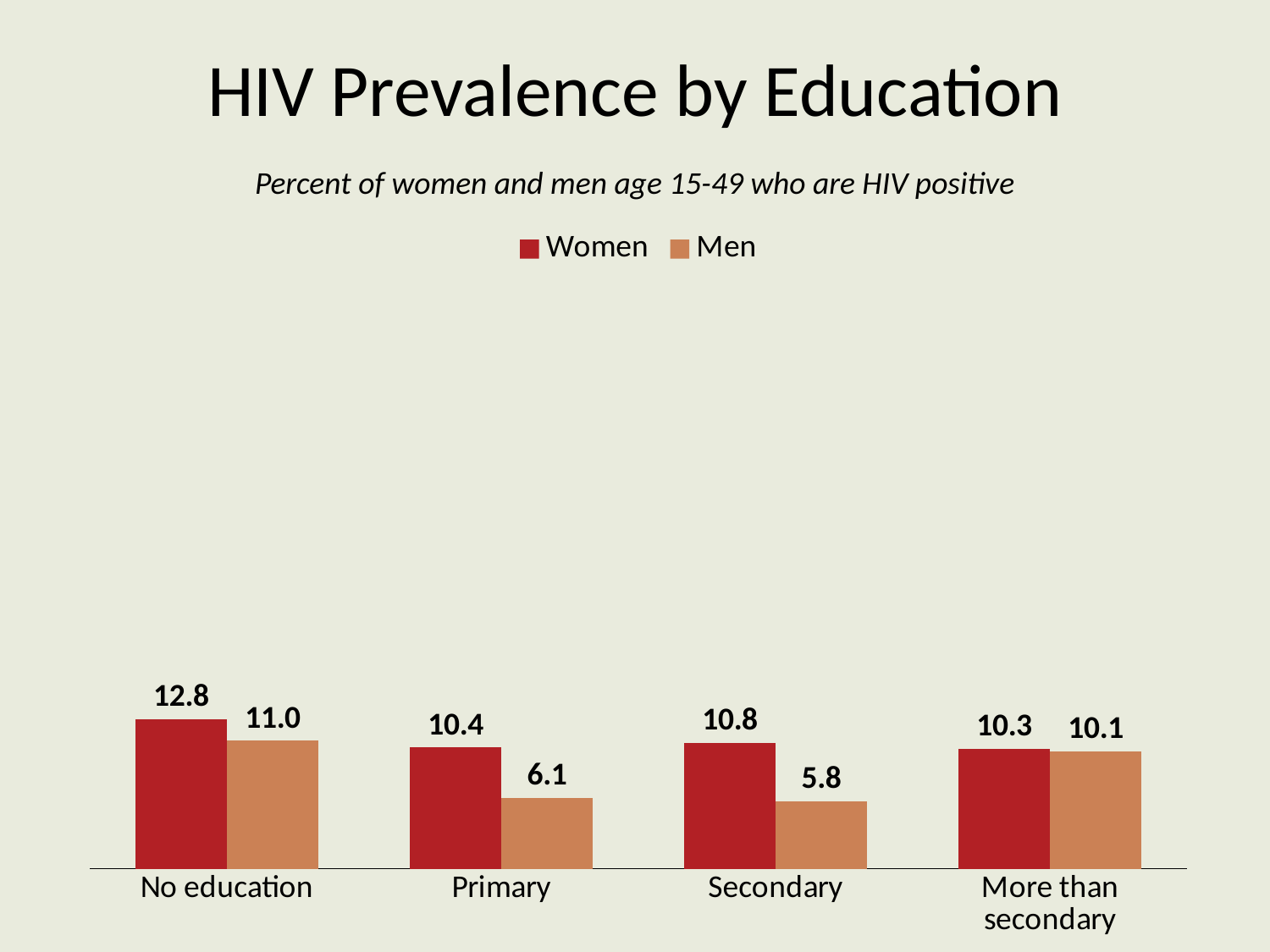

# HIV Prevalence by Education
Percent of women and men age 15-49 who are HIV positive

### Chart

| Category | Women | Men |
|---|---|---|
| No education | 12.8 | 11.0 |
| Primary | 10.4 | 6.1 |
| Secondary | 10.8 | 5.8 |
| More than secondary | 10.3 | 10.1 |